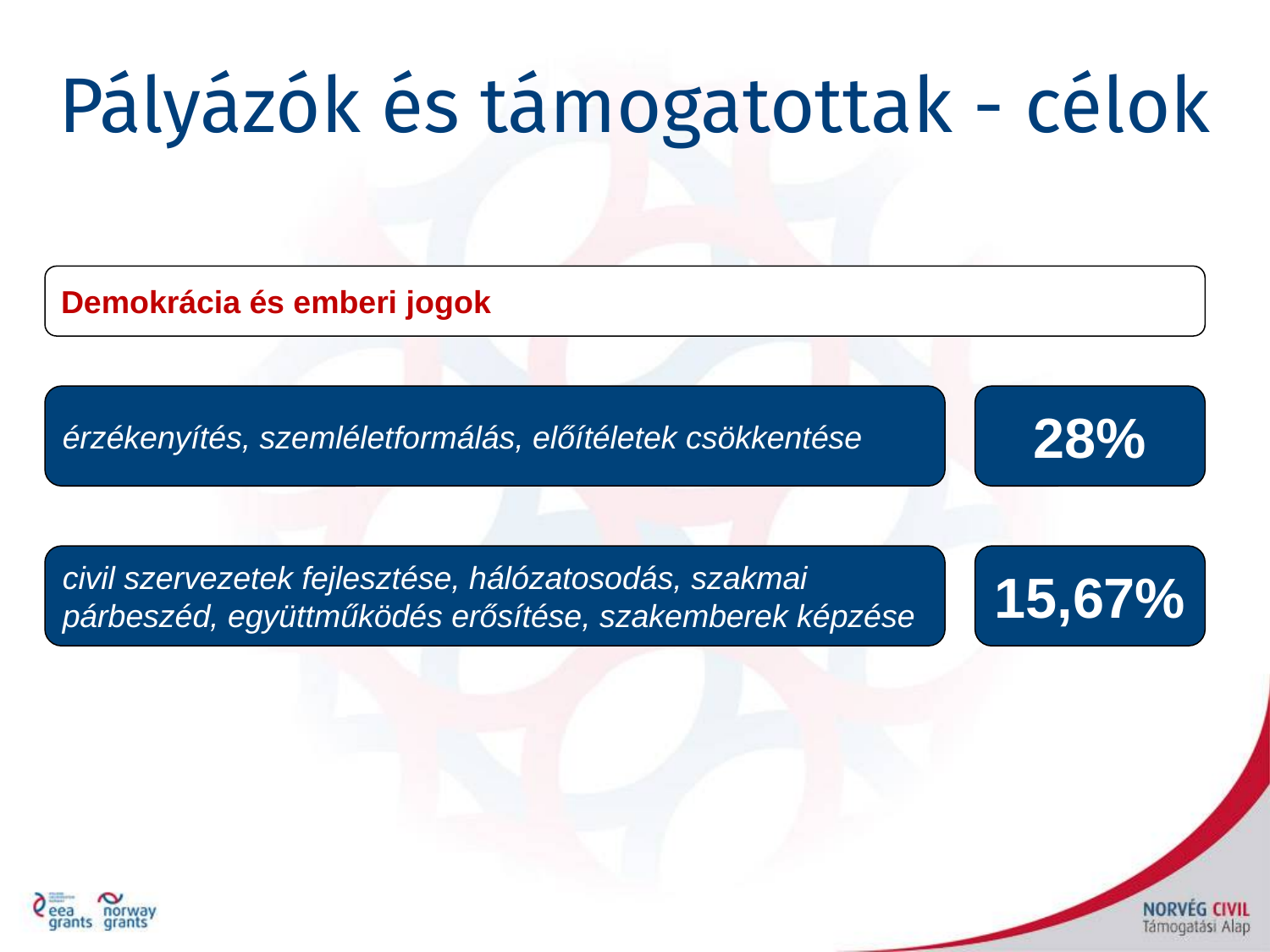

Pályázók és támogatottak - célok
Demokrácia és emberi jogok
érzékenyítés, szemléletformálás, előítéletek csökkentése
28%
civil szervezetek fejlesztése, hálózatosodás, szakmai párbeszéd, együttműködés erősítése, szakemberek képzése
15,67%